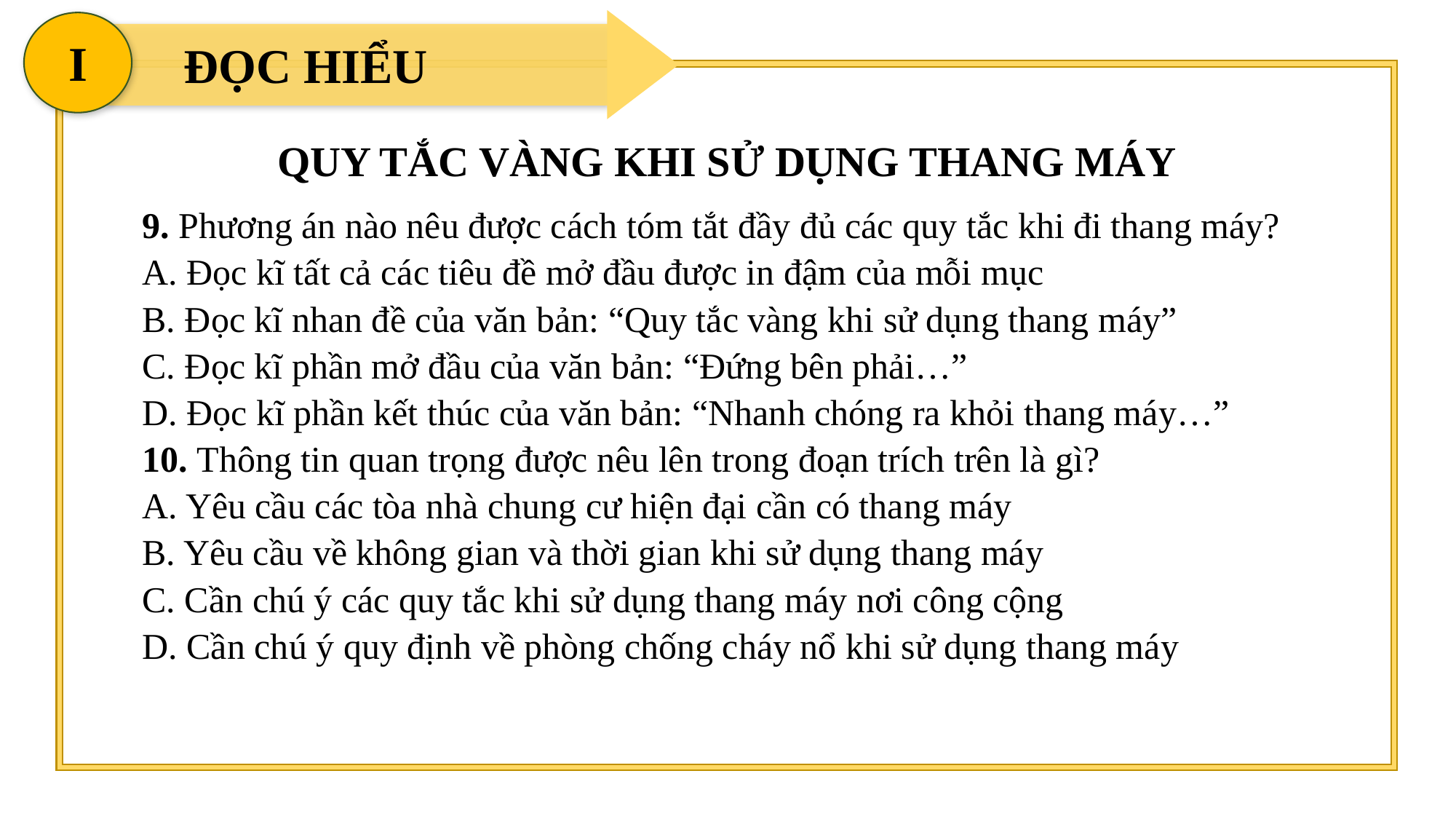

I
ĐỌC HIỂU

QUY TẮC VÀNG KHI SỬ DỤNG THANG MÁY
9. Phương án nào nêu được cách tóm tắt đầy đủ các quy tắc khi đi thang máy?
A. Đọc kĩ tất cả các tiêu đề mở đầu được in đậm của mỗi mục
B. Đọc kĩ nhan đề của văn bản: “Quy tắc vàng khi sử dụng thang máy”
C. Đọc kĩ phần mở đầu của văn bản: “Đứng bên phải…”
D. Đọc kĩ phần kết thúc của văn bản: “Nhanh chóng ra khỏi thang máy…”
10. Thông tin quan trọng được nêu lên trong đoạn trích trên là gì?
A. Yêu cầu các tòa nhà chung cư hiện đại cần có thang máy
B. Yêu cầu về không gian và thời gian khi sử dụng thang máy
C. Cần chú ý các quy tắc khi sử dụng thang máy nơi công cộng
D. Cần chú ý quy định về phòng chống cháy nổ khi sử dụng thang máy